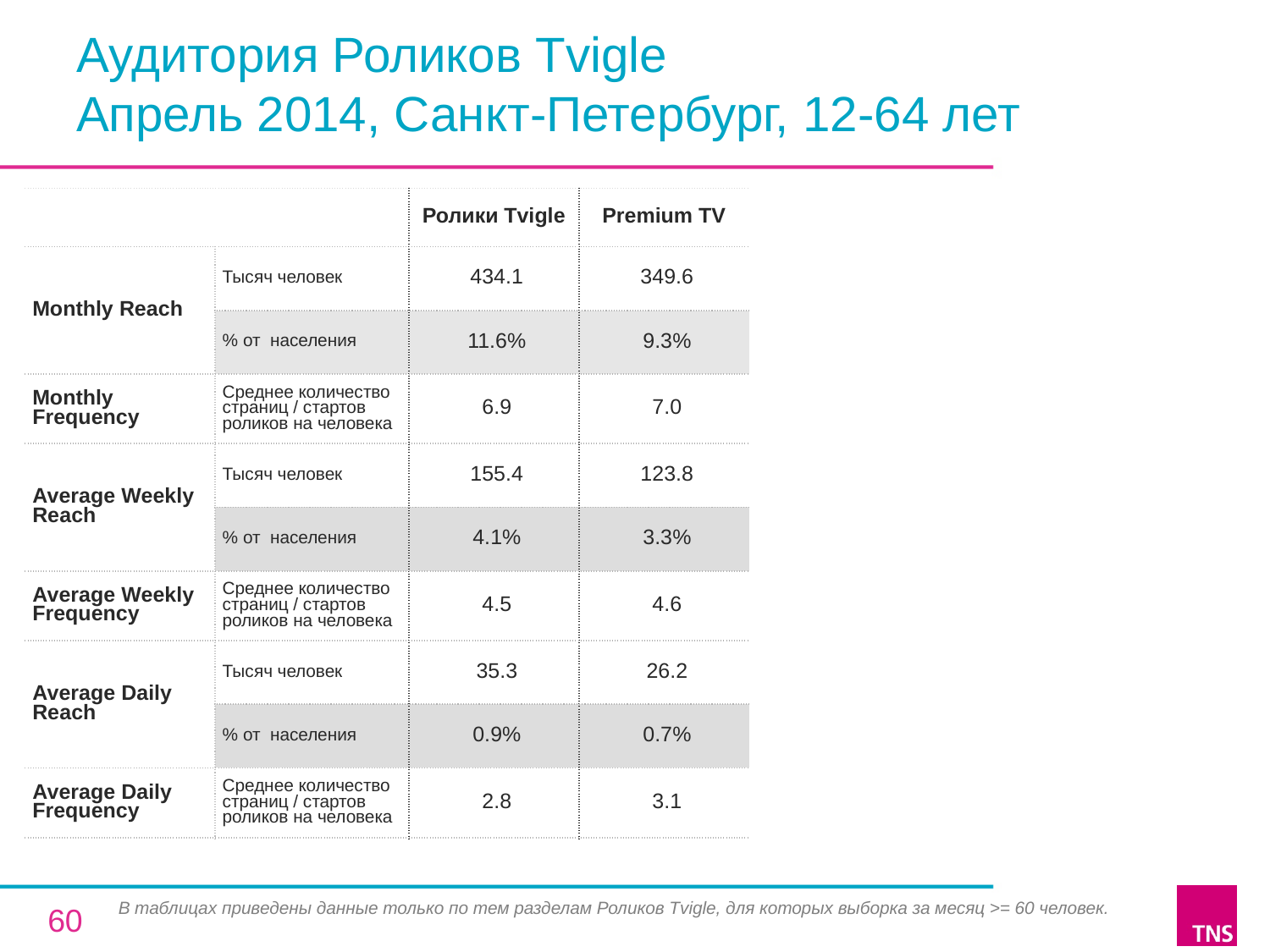

# Аудитория Роликов Tvigle Апрель 2014, Санкт-Петербург, 12-64 лет
|  |  | Ролики Tvigle | Premium TV |
| --- | --- | --- | --- |
| Monthly Reach | Тысяч человек | 434.1 | 349.6 |
|  | % от населения | 11.6% | 9.3% |
| Monthly Frequency | Среднее количество страниц / стартов роликов на человека | 6.9 | 7.0 |
| Average Weekly Reach | Тысяч человек | 155.4 | 123.8 |
|  | % от населения | 4.1% | 3.3% |
| Average Weekly Frequency | Среднее количество страниц / стартов роликов на человека | 4.5 | 4.6 |
| Average Daily Reach | Тысяч человек | 35.3 | 26.2 |
|  | % от населения | 0.9% | 0.7% |
| Average Daily Frequency | Среднее количество страниц / стартов роликов на человека | 2.8 | 3.1 |
В таблицах приведены данные только по тем разделам Роликов Tvigle, для которых выборка за месяц >= 60 человек.
60